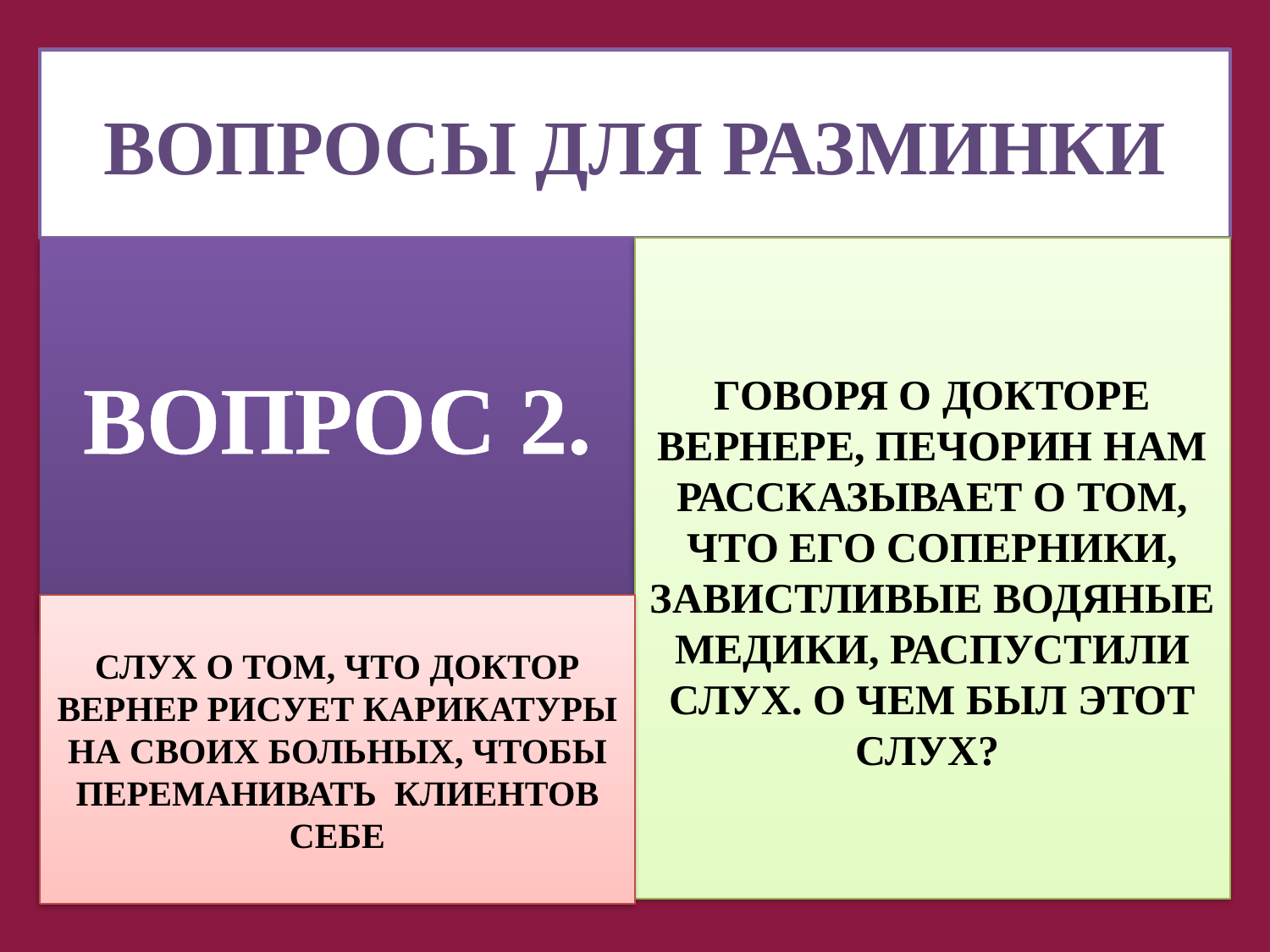

# ВОПРОСЫ ДЛЯ РАЗМИНКИ

ВОПРОС 2.

ГОВОРЯ О ДОКТОРЕ ВЕРНЕРЕ, ПЕЧОРИН НАМ РАССКАЗЫВАЕТ О ТОМ, ЧТО ЕГО СОПЕРНИКИ, ЗАВИСТЛИВЫЕ ВОДЯНЫЕ МЕДИКИ, РАСПУСТИЛИ СЛУХ. О ЧЕМ БЫЛ ЭТОТ СЛУХ?

СЛУХ О ТОМ, ЧТО ДОКТОР ВЕРНЕР РИСУЕТ КАРИКАТУРЫ НА СВОИХ БОЛЬНЫХ, ЧТОБЫ ПЕРЕМАНИВАТЬ  КЛИЕНТОВ СЕБЕ